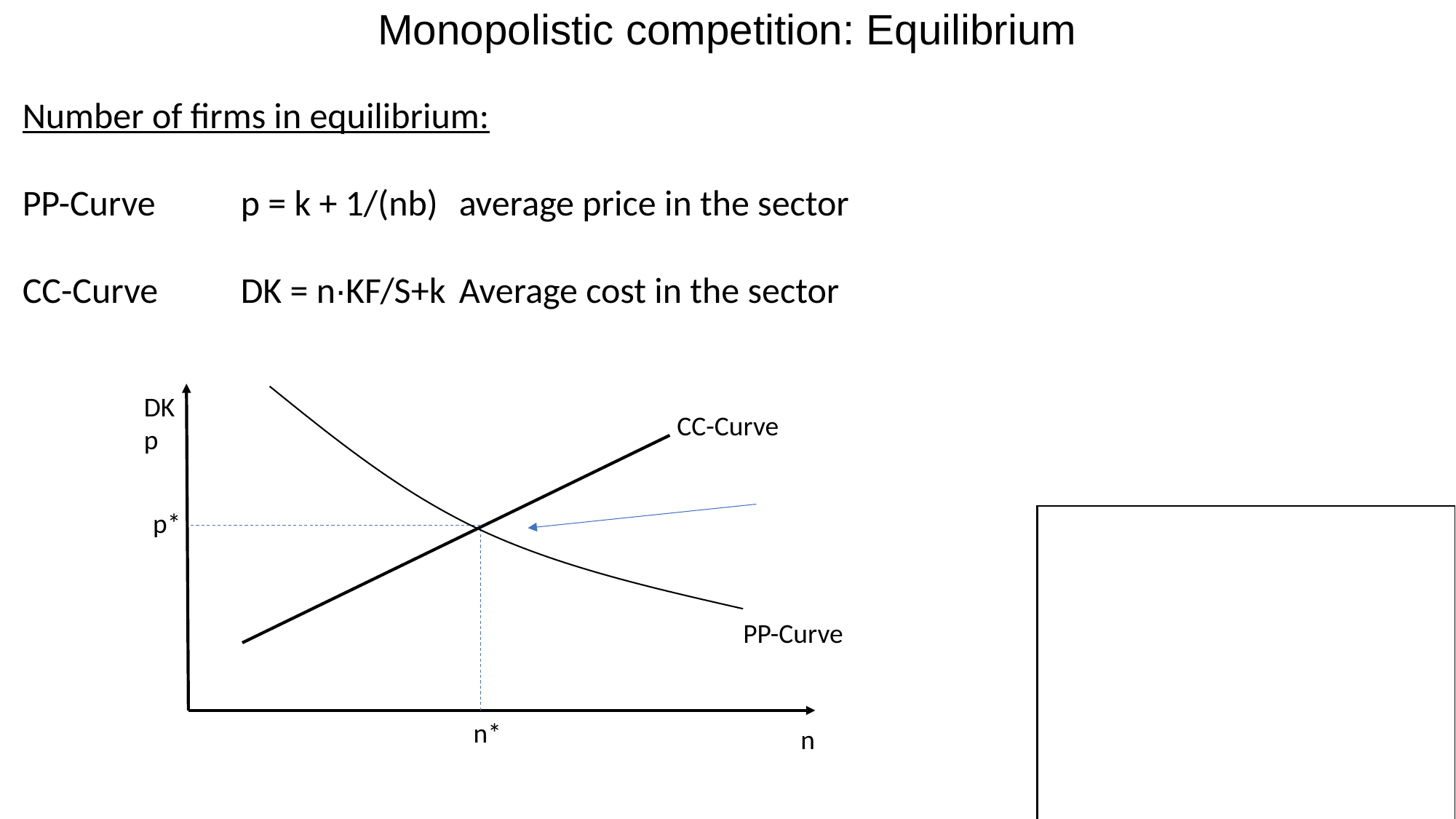

Monopolistic competition: Equilibrium
Number of firms in equilibrium:

PP-Curve	p = k + 1/(nb)	average price in the sector

CC-Curve	DK = n∙KF/S+k	Average cost in the sector

DK
p

CC-Curve
p*

PP-Curve
n*
n